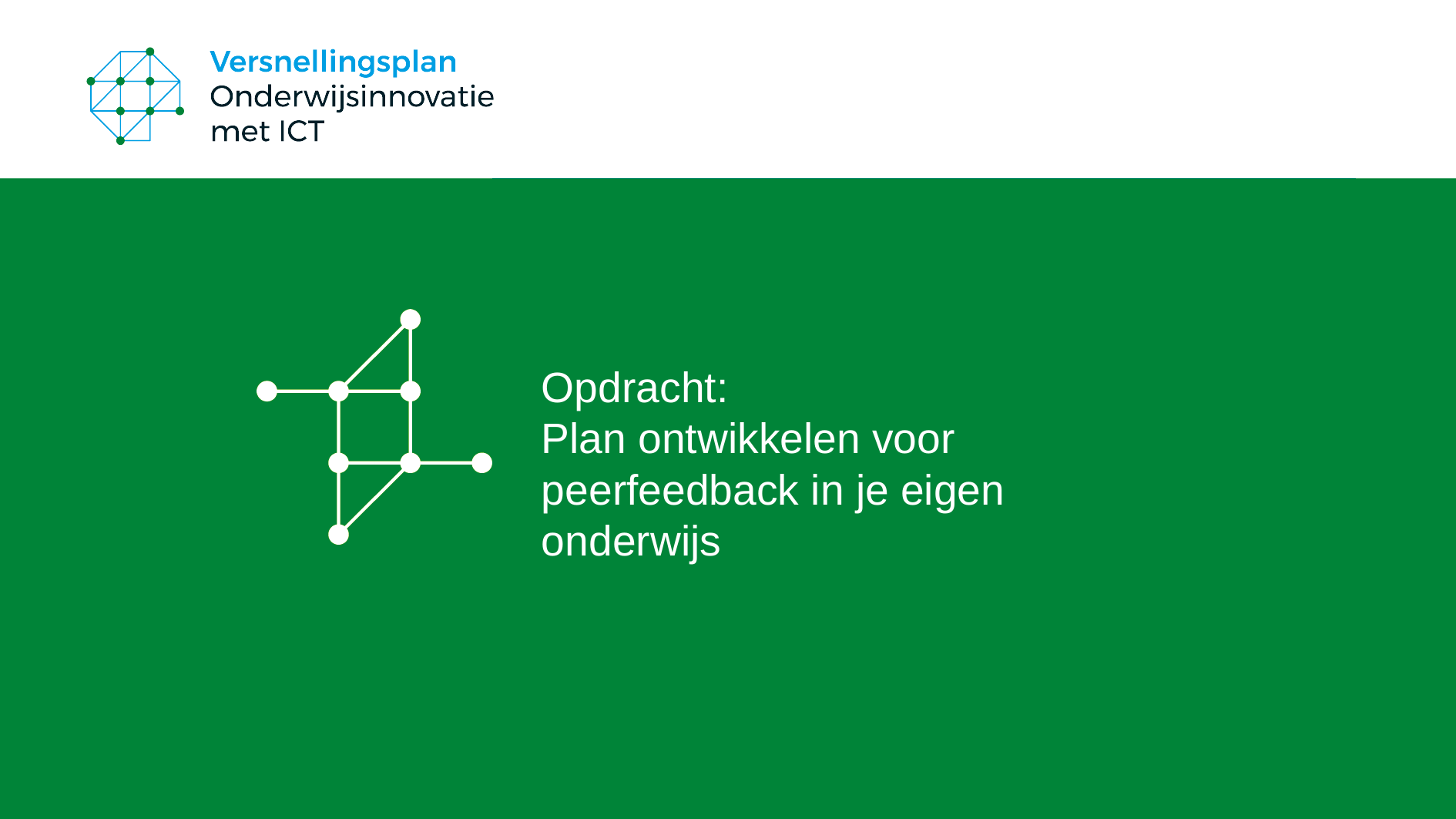

Opdracht:
Plan ontwikkelen voor peerfeedback in je eigen onderwijs